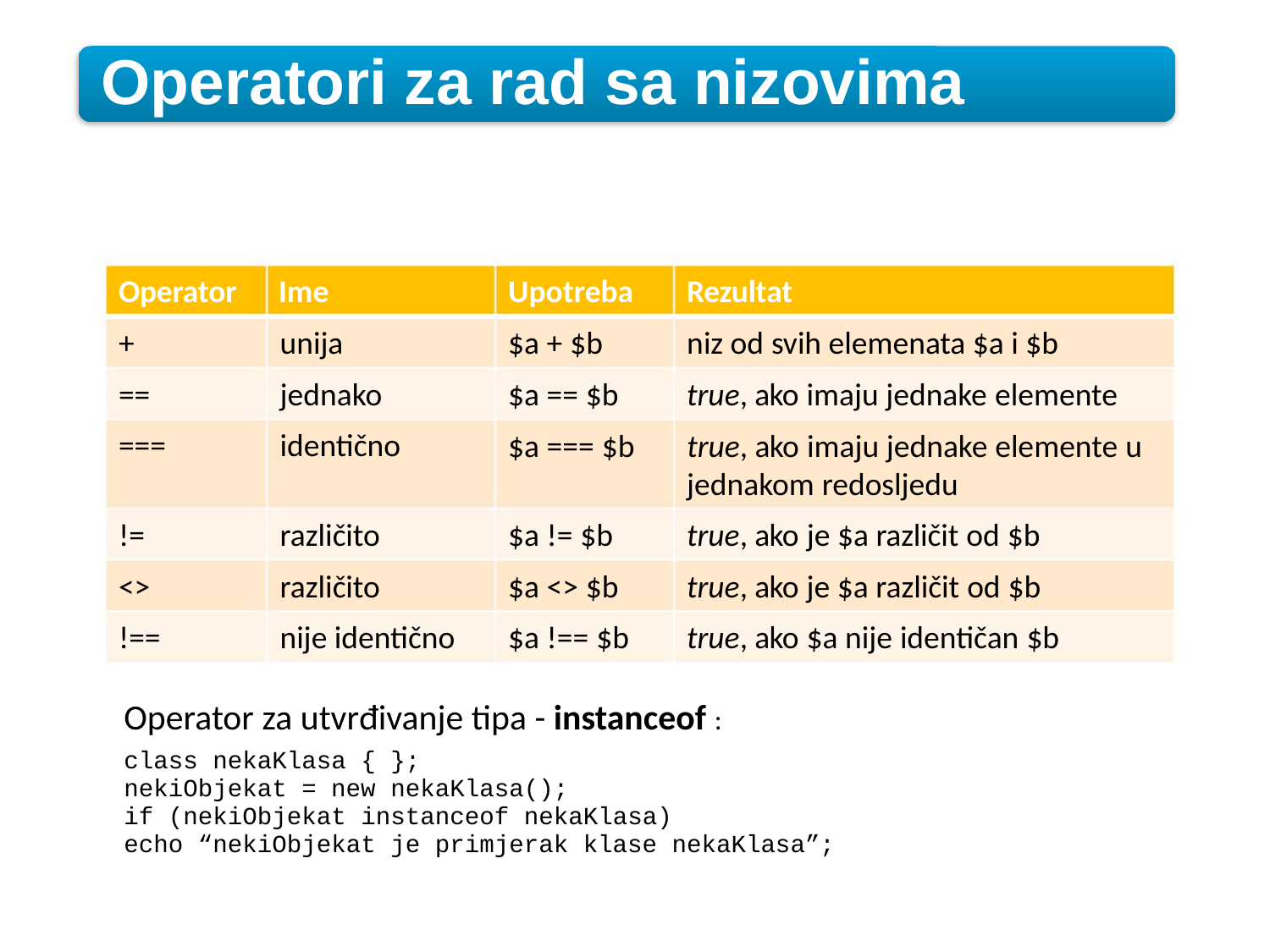

Operatori za rad sa nizovima

Operator Ime
Upotreba Rezultat
+
unija
$a + $b
niz od svih elemenata $a i $b
true, ako imaju jednake elemente
==
===
jednako
identično
$a == $b
$a === $b true, ako imaju jednake elemente u
jednakom redosljedu
!=
različito
$a != $b
$a <> $b
$a !== $b
true, ako je $a različit od $b
true, ako je $a različit od $b
true, ako $a nije identičan $b
<>
!==
različito
nije identično
Operator za utvrđivanje tipa - instanceof :
class nekaKlasa { };
nekiObjekat = new nekaKlasa();
if (nekiObjekat instanceof nekaKlasa)
echo “nekiObjekat je primjerak klase nekaKlasa”;

Uvod u PHP
1